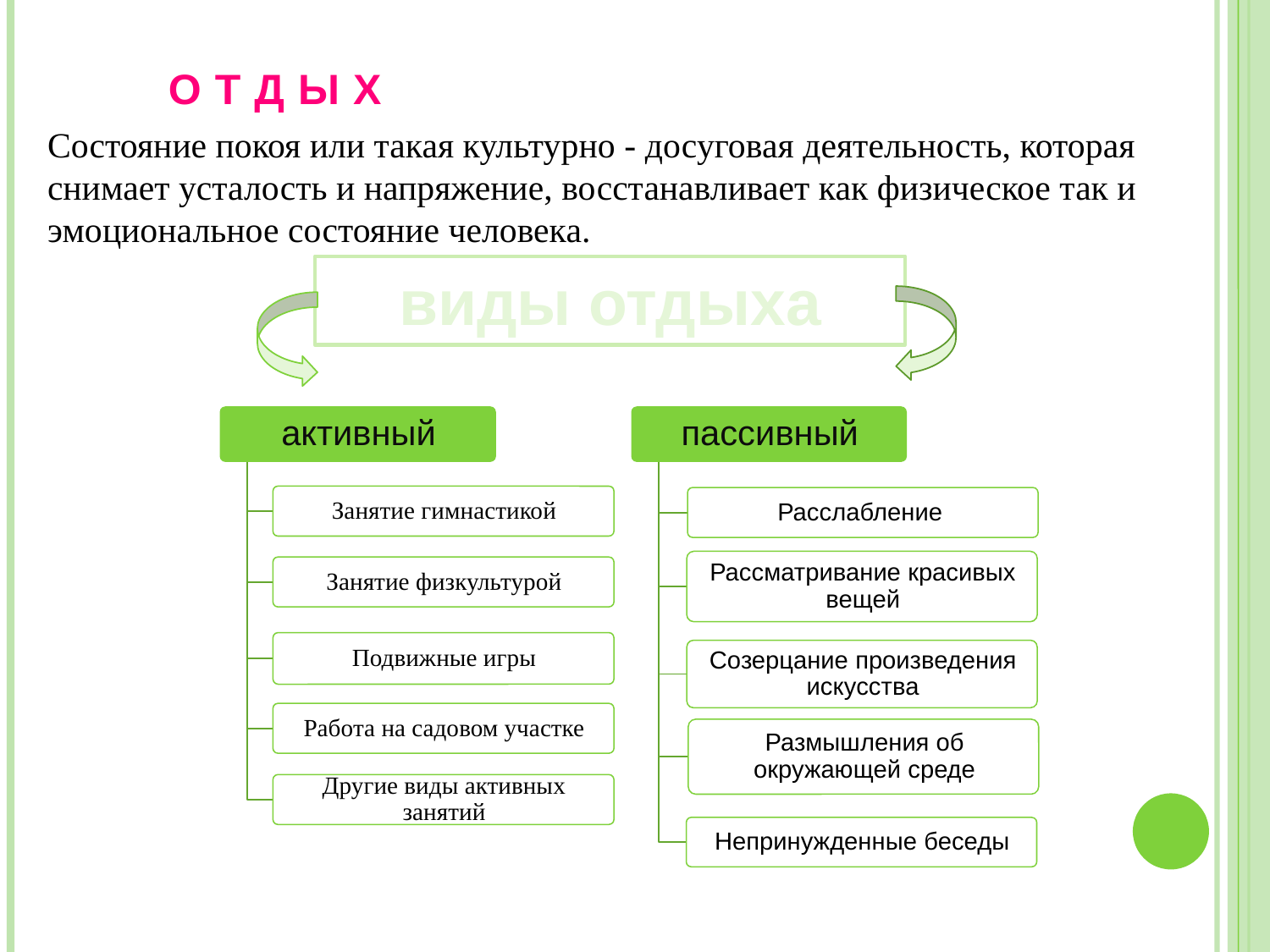

О Т Д Ы Х
Состояние покоя или такая культурно - досуговая деятельность, которая снимает усталость и напряжение, восстанавливает как физическое так и эмоциональное состояние человека.
виды отдыха

активный
Занятие гимнастикой
Занятие физкультурой
Подвижные игры
Работа на садовом участке
Другие виды активных занятий
пассивный
Расслабление
Рассматривание красивых вещей
Созерцание произведения искусства
Размышления об окружающей среде
Непринужденные беседы